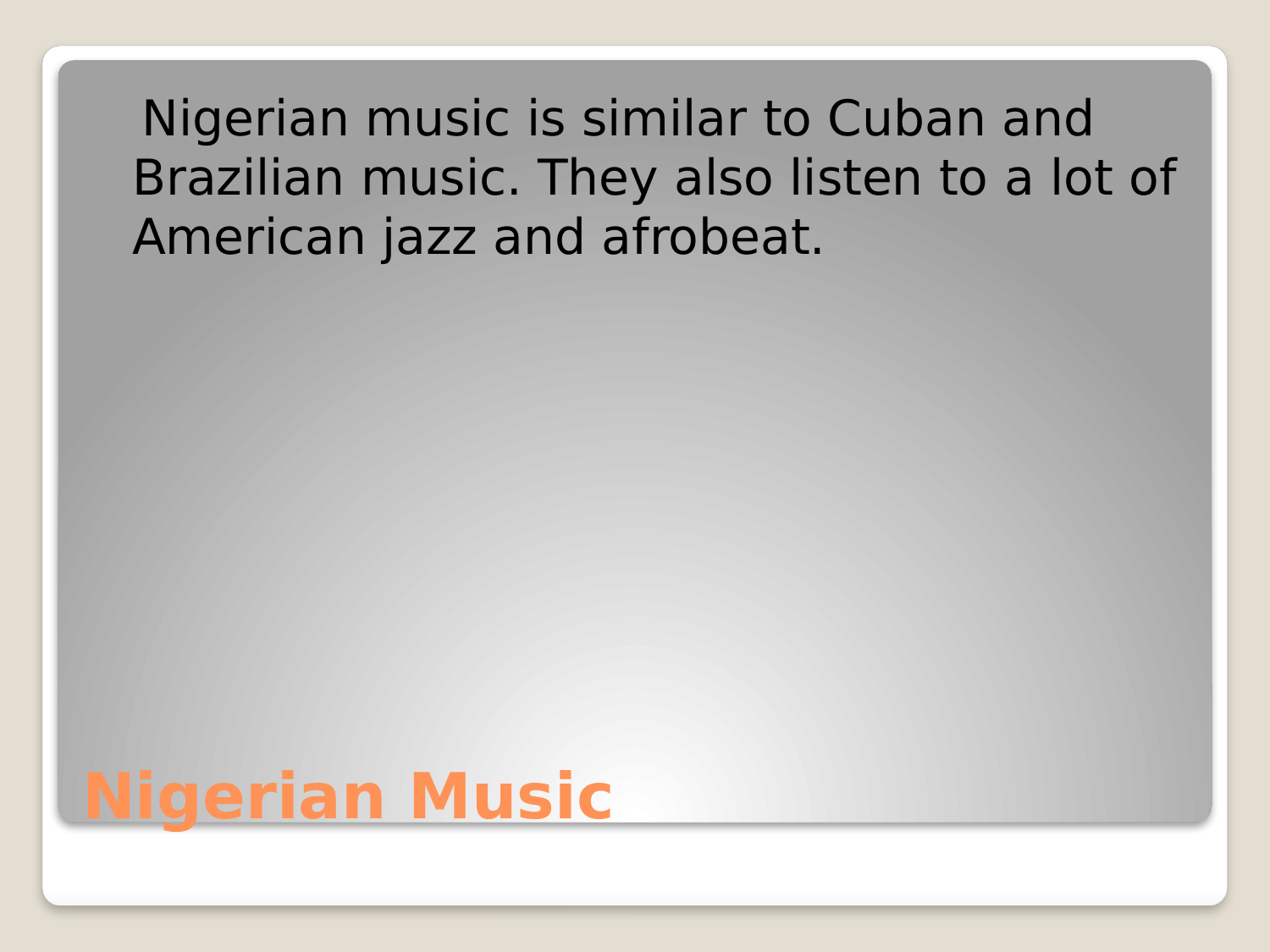

Nigerian music is similar to Cuban and Brazilian music. They also listen to a lot of American jazz and afrobeat.
# Nigerian Music